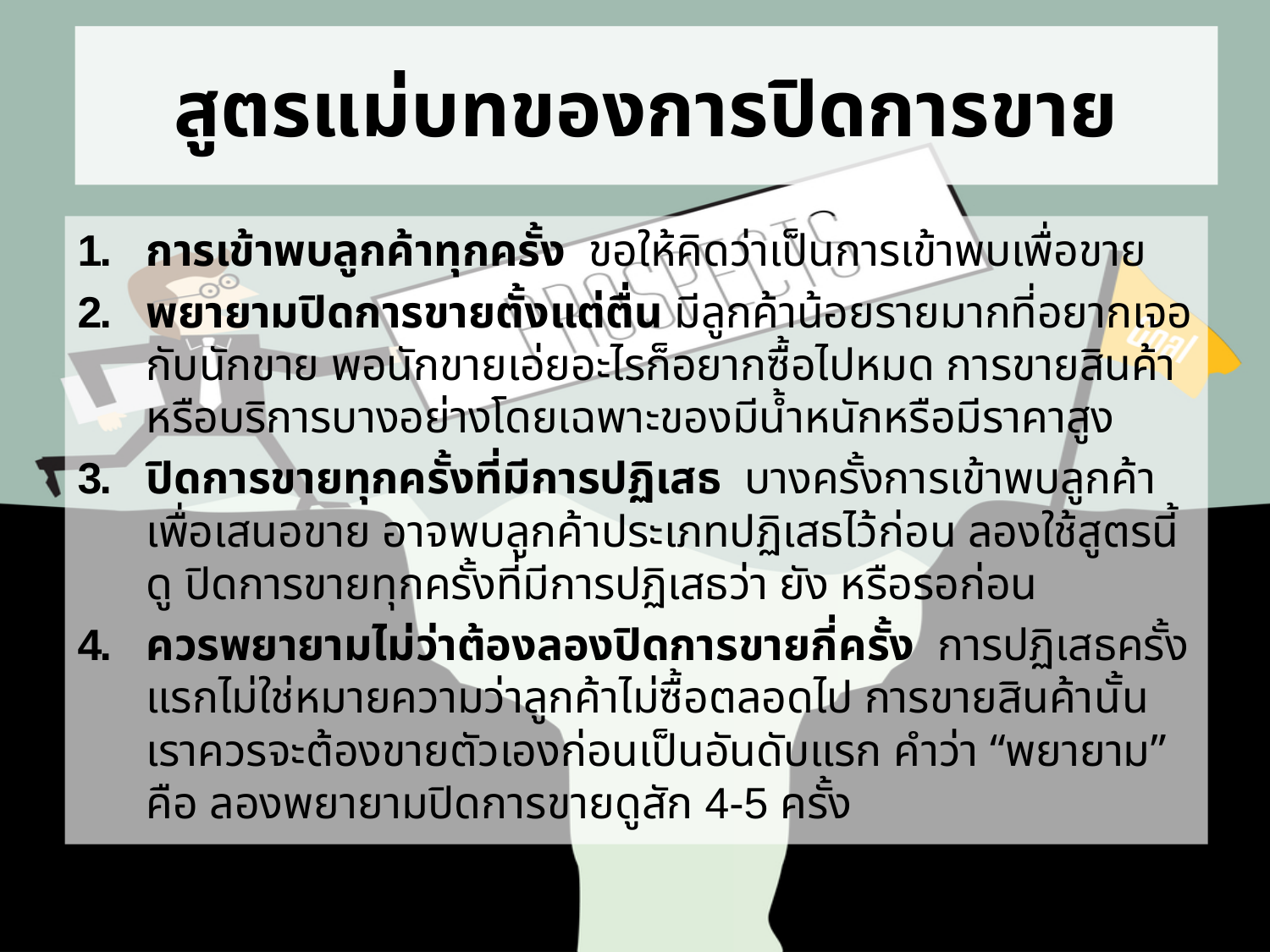

# สูตรแม่บทของการปิดการขาย
การเข้าพบลูกค้าทุกครั้ง  ขอให้คิดว่าเป็นการเข้าพบเพื่อขาย
พยายามปิดการขายตั้งแต่ตื่น มีลูกค้าน้อยรายมากที่อยากเจอกับนักขาย พอนักขายเอ่ยอะไรก็อยากซื้อไปหมด การขายสินค้าหรือบริการบางอย่างโดยเฉพาะของมีน้ำหนักหรือมีราคาสูง
ปิดการขายทุกครั้งที่มีการปฏิเสธ  บางครั้งการเข้าพบลูกค้าเพื่อเสนอขาย อาจพบลูกค้าประเภทปฏิเสธไว้ก่อน ลองใช้สูตรนี้ดู ปิดการขายทุกครั้งที่มีการปฏิเสธว่า ยัง หรือรอก่อน
ควรพยายามไม่ว่าต้องลองปิดการขายกี่ครั้ง  การปฏิเสธครั้งแรกไม่ใช่หมายความว่าลูกค้าไม่ซื้อตลอดไป การขายสินค้านั้น เราควรจะต้องขายตัวเองก่อนเป็นอันดับแรก คำว่า “พยายาม” คือ ลองพยายามปิดการขายดูสัก 4-5 ครั้ง